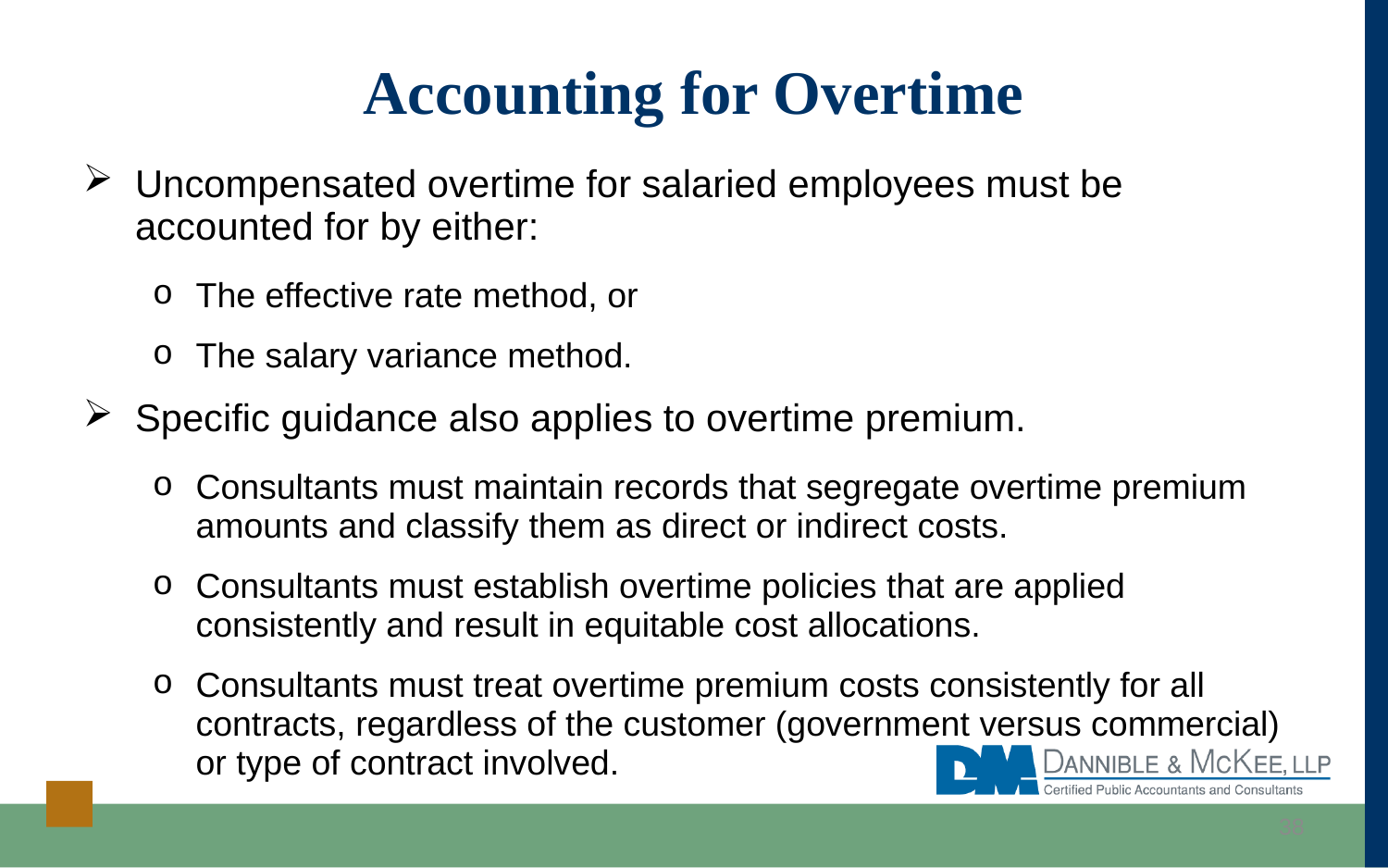

# Accounting for Overtime
Uncompensated overtime for salaried employees must be accounted for by either:
The effective rate method, or
The salary variance method.
Specific guidance also applies to overtime premium.
Consultants must maintain records that segregate overtime premium amounts and classify them as direct or indirect costs.
Consultants must establish overtime policies that are applied consistently and result in equitable cost allocations.
Consultants must treat overtime premium costs consistently for all contracts, regardless of the customer (government versus commercial) or type of contract involved.
38